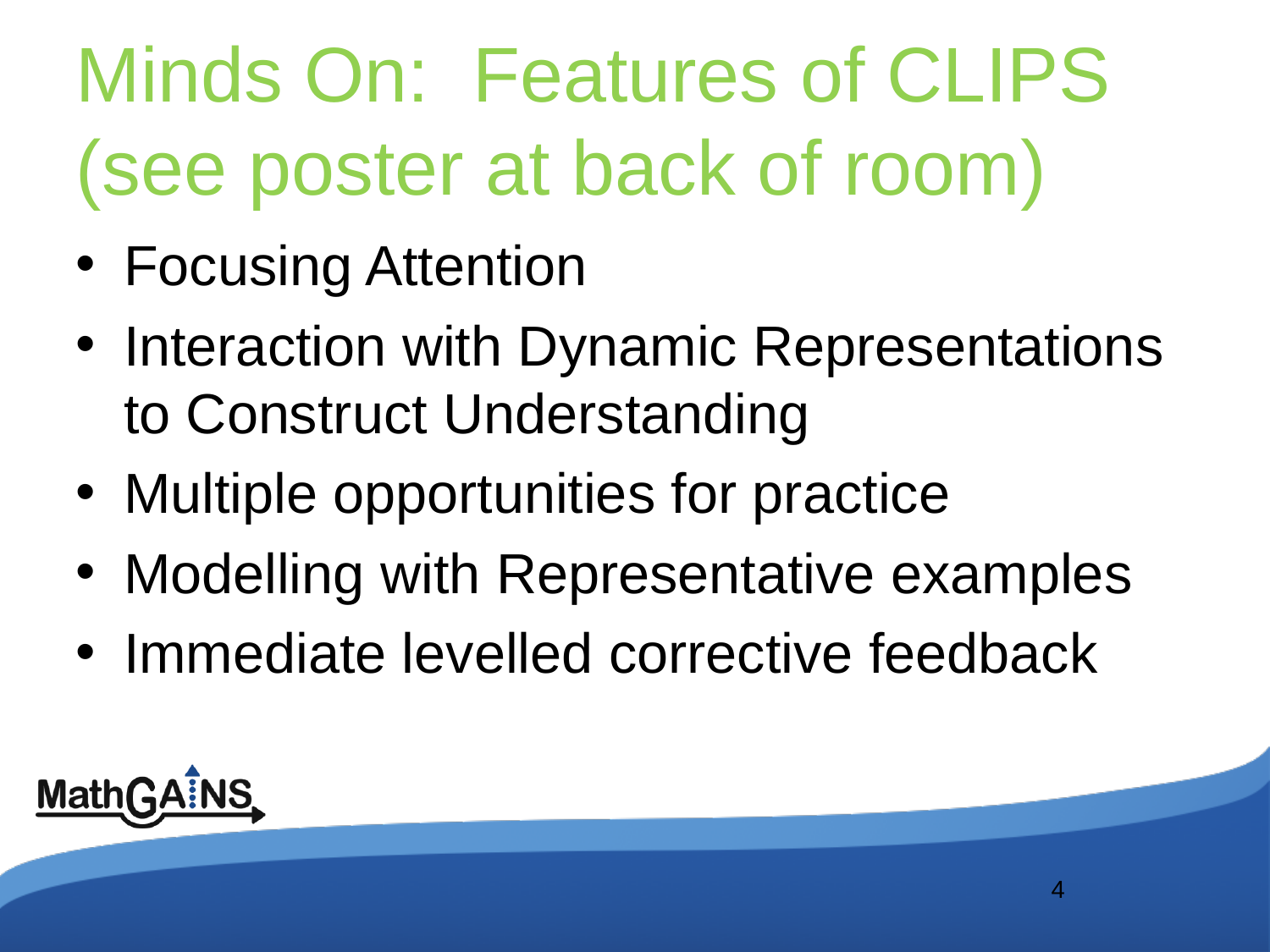

# Minds On:  Features of CLIPS (see poster at back of room)
Focusing Attention
Interaction with Dynamic Representations to Construct Understanding
Multiple opportunities for practice
Modelling with Representative examples
Immediate levelled corrective feedback

4